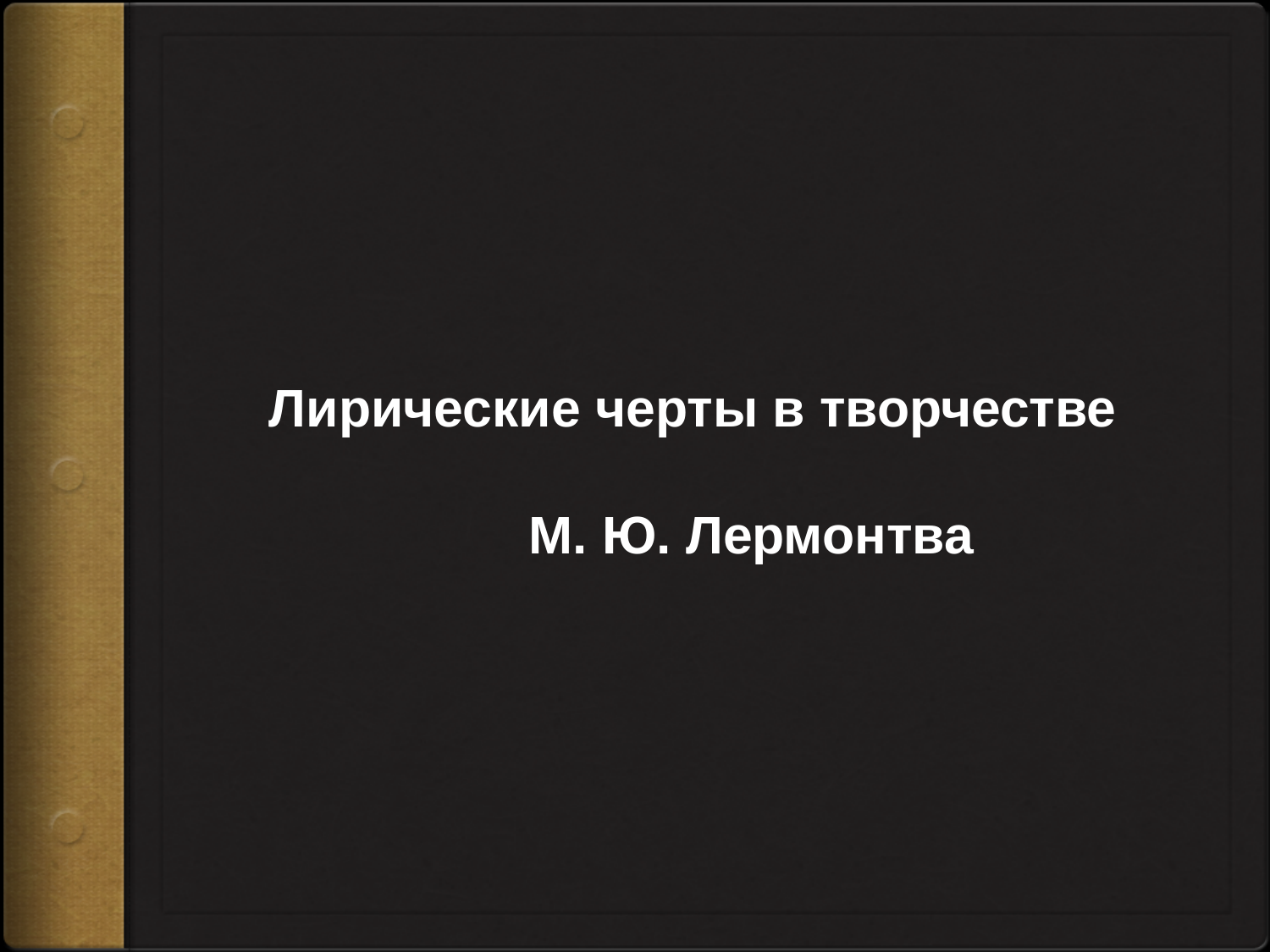

# Лирические черты в творчестве М. Ю. Лермонтва